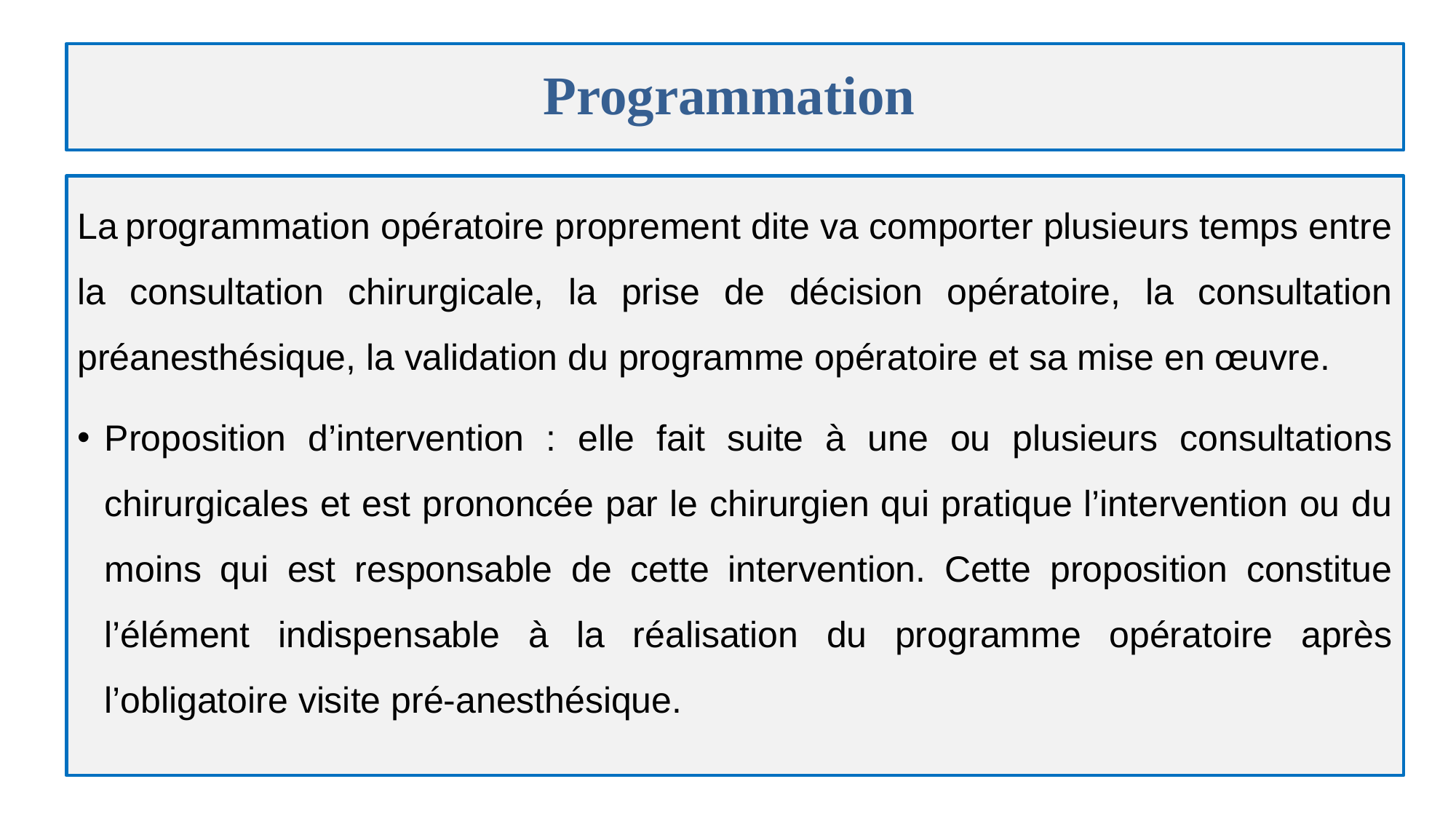

# Programmation
La programmation opératoire proprement dite va comporter plusieurs temps entre la consultation chirurgicale, la prise de décision opératoire, la consultation préanesthésique, la validation du programme opératoire et sa mise en œuvre.
Proposition d’intervention : elle fait suite à une ou plusieurs consultations chirurgicales et est prononcée par le chirurgien qui pratique l’intervention ou du moins qui est responsable de cette intervention. Cette proposition constitue l’élément indispensable à la réalisation du programme opératoire après l’obligatoire visite pré-anesthésique.